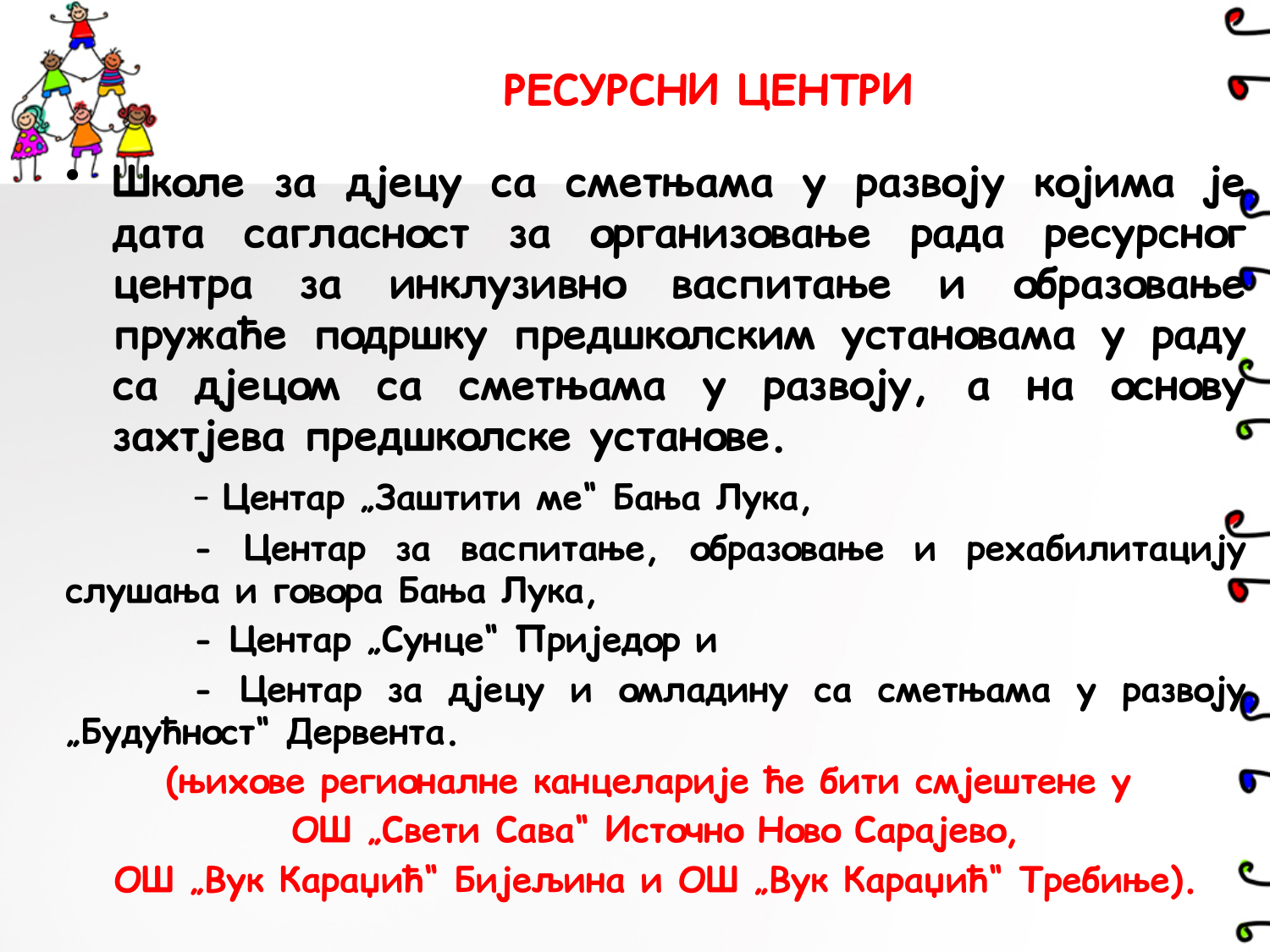

# РЕСУРСНИ ЦЕНТРИ
Школе за дјецу са сметњама у развоју којима је дата сагласност за организовање рада ресурсног центра за инклузивно васпитање и образовање пружаће подршку предшколским установама у раду са дјецом са сметњама у развоју, а на основу захтјева предшколске установе.
	- Центар „Заштити ме“ Бања Лука,
	- Центар за васпитање, образовање и рехабилитацију слушања и говора Бања Лука,
	- Центар „Сунце“ Приједор и
	- Центар за дјецу и омладину са сметњама у развоју „Будућност“ Дервента.
(њихове регионалне канцеларије ће бити смјештене у
ОШ „Свети Сава“ Источно Ново Сарајево,
 ОШ „Вук Караџић“ Бијељина и ОШ „Вук Караџић“ Требиње).